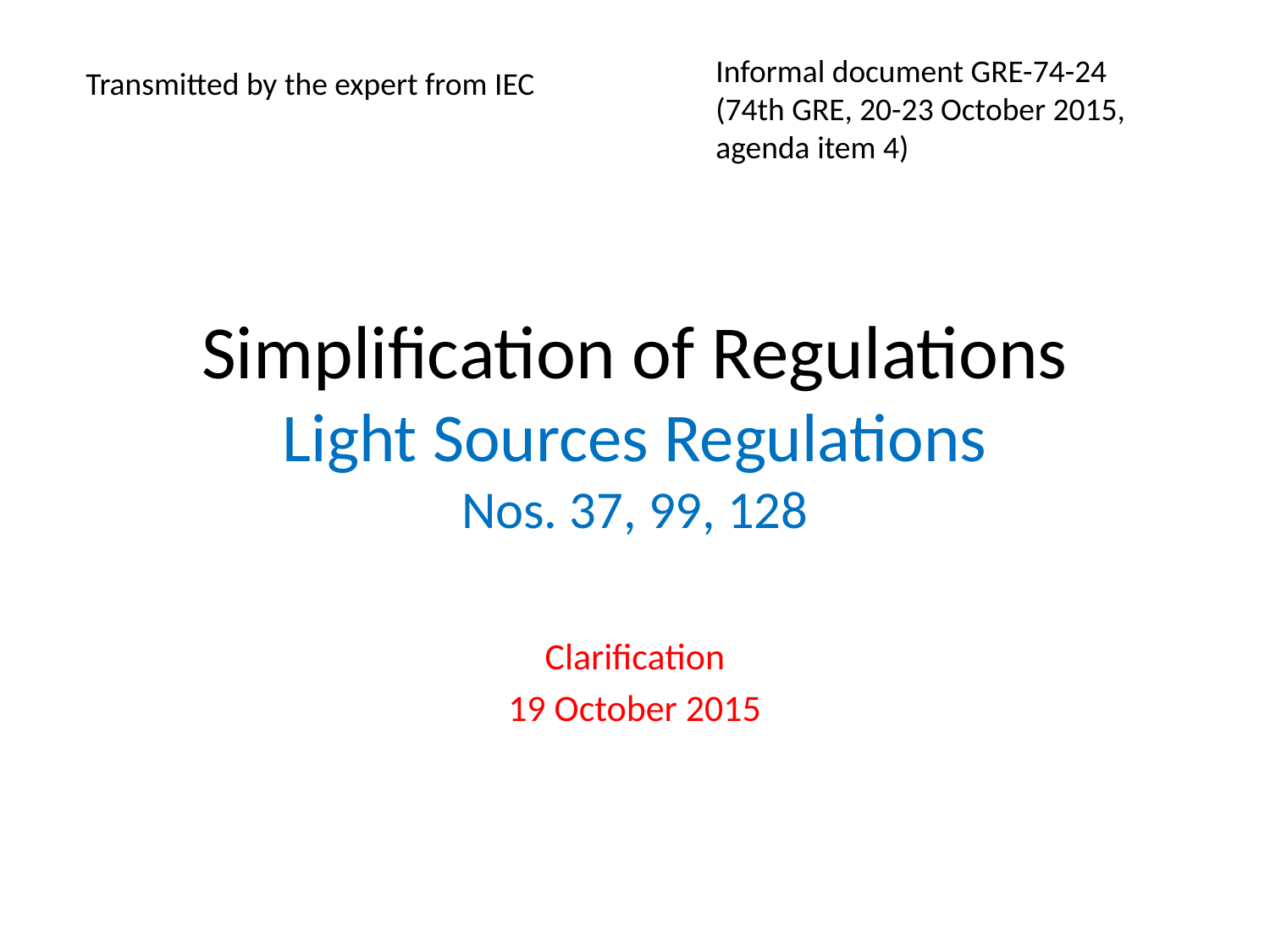

Informal document GRE-74-24
(74th GRE, 20-23 October 2015,
agenda item 4)
 Transmitted by the expert from IEC
# Simplification of Regulations Light Sources Regulations Nos. 37, 99, 128
Clarification
19 October 2015